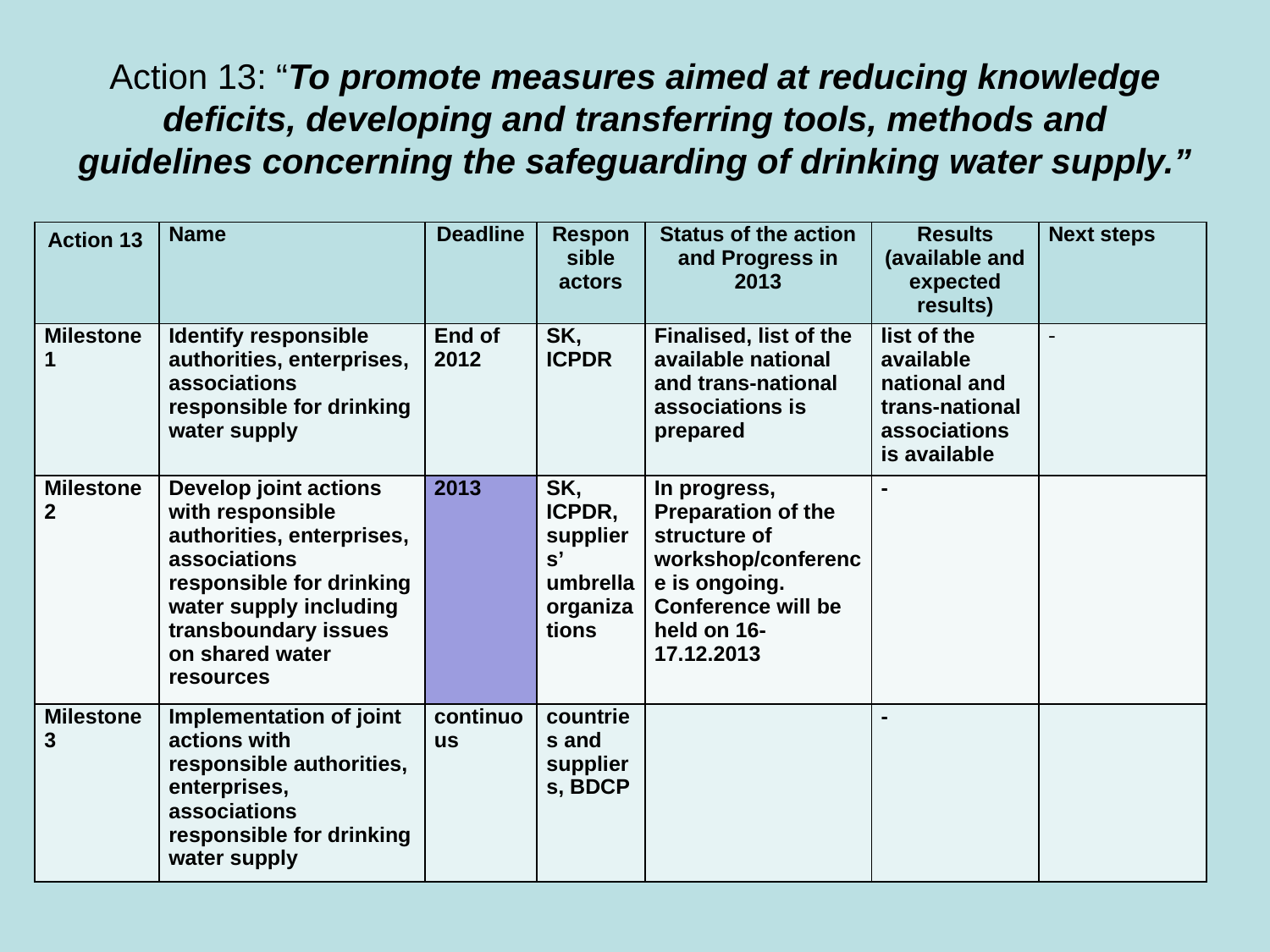

# Action 13: “To promote measures aimed at reducing knowledge deficits, developing and transferring tools, methods and guidelines concerning the safeguarding of drinking water supply.”
| Action 13 | Name | Deadline | Responsible actors | Status of the action and Progress in 2013 | Results (available and expected results) | Next steps |
| --- | --- | --- | --- | --- | --- | --- |
| Milestone 1 | Identify responsible authorities, enterprises, associations responsible for drinking water supply | End of 2012 | SK, ICPDR | Finalised, list of the available national and trans-national associations is prepared | list of the available national and trans-national associations is available | - |
| Milestone 2 | Develop joint actions with responsible authorities, enterprises, associations responsible for drinking water supply including transboundary issues on shared water resources | 2013 | SK, ICPDR, suppliers’ umbrella organizations | In progress, Preparation of the structure of workshop/conference is ongoing. Conference will be held on 16- 17.12.2013 | - |  |
| Milestone 3 | Implementation of joint actions with responsible authorities, enterprises, associations responsible for drinking water supply | continuous | countries and suppliers, BDCP |  | - |  |